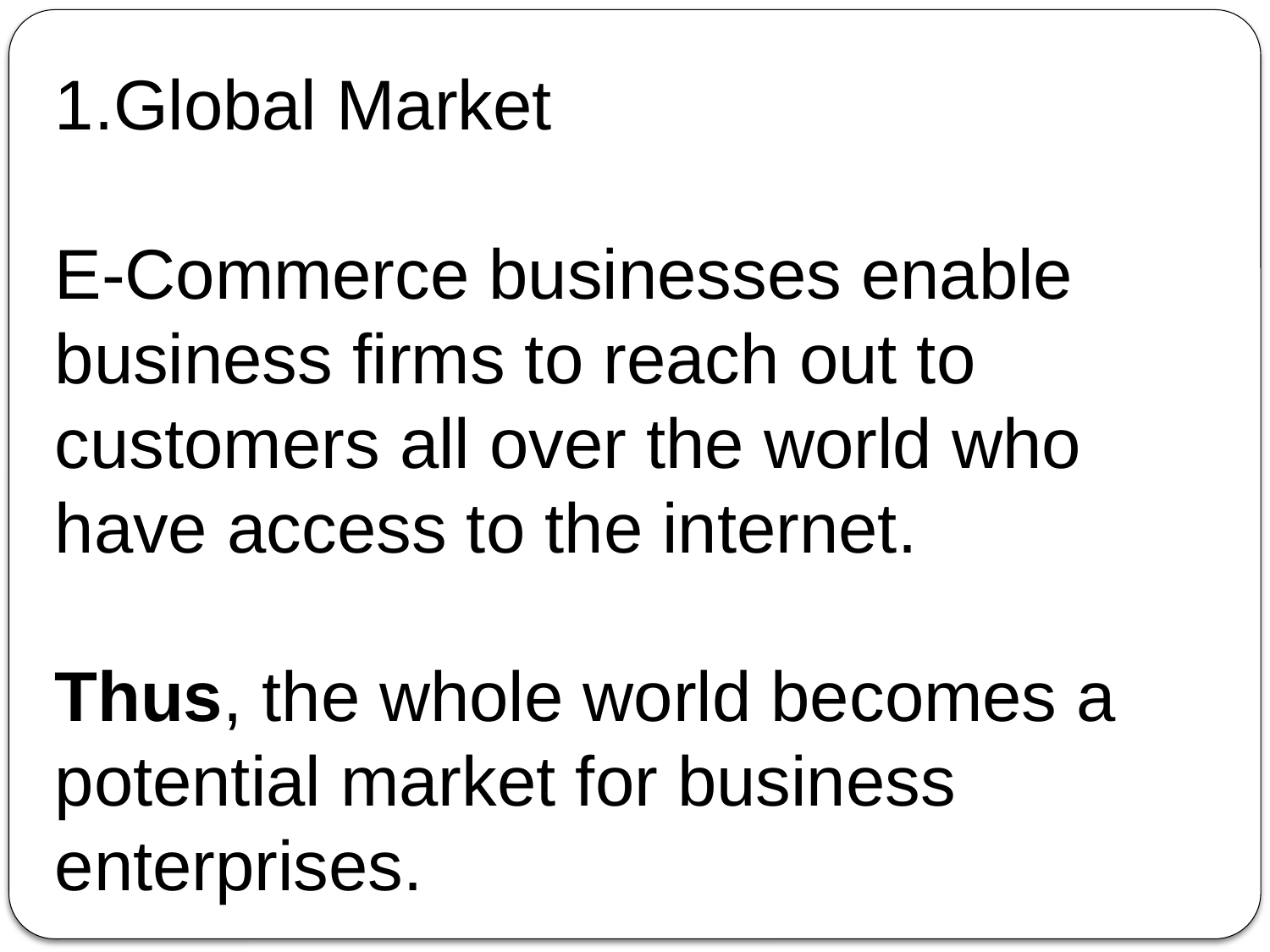

Global Market

E-Commerce businesses enable business firms to reach out to customers all over the world who have access to the internet.

Thus, the whole world becomes a potential market for business enterprises.